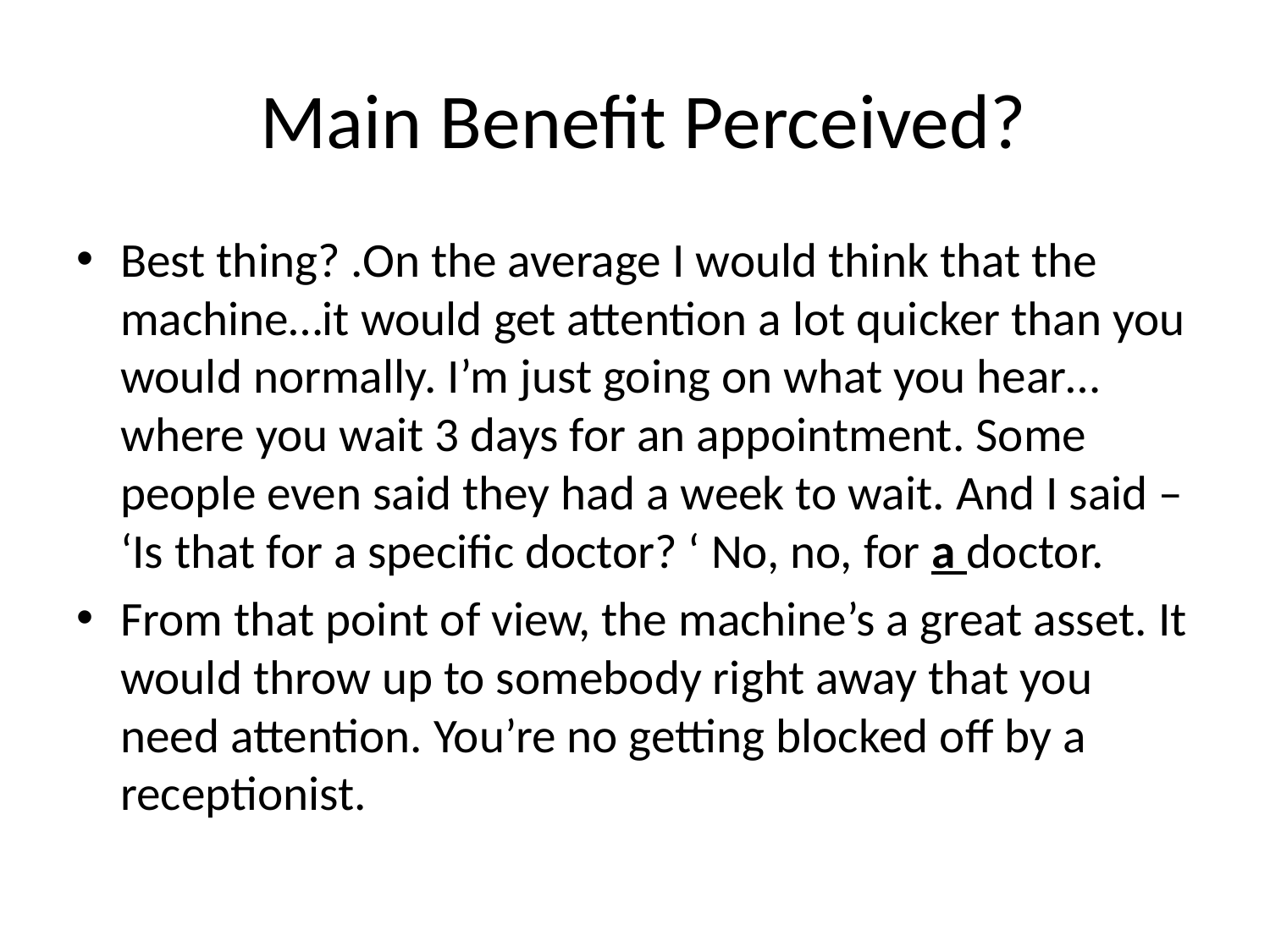

# Main Benefit Perceived?
Best thing? .On the average I would think that the machine…it would get attention a lot quicker than you would normally. I’m just going on what you hear…where you wait 3 days for an appointment. Some people even said they had a week to wait. And I said – ‘Is that for a specific doctor? ‘ No, no, for a doctor.
From that point of view, the machine’s a great asset. It would throw up to somebody right away that you need attention. You’re no getting blocked off by a receptionist.